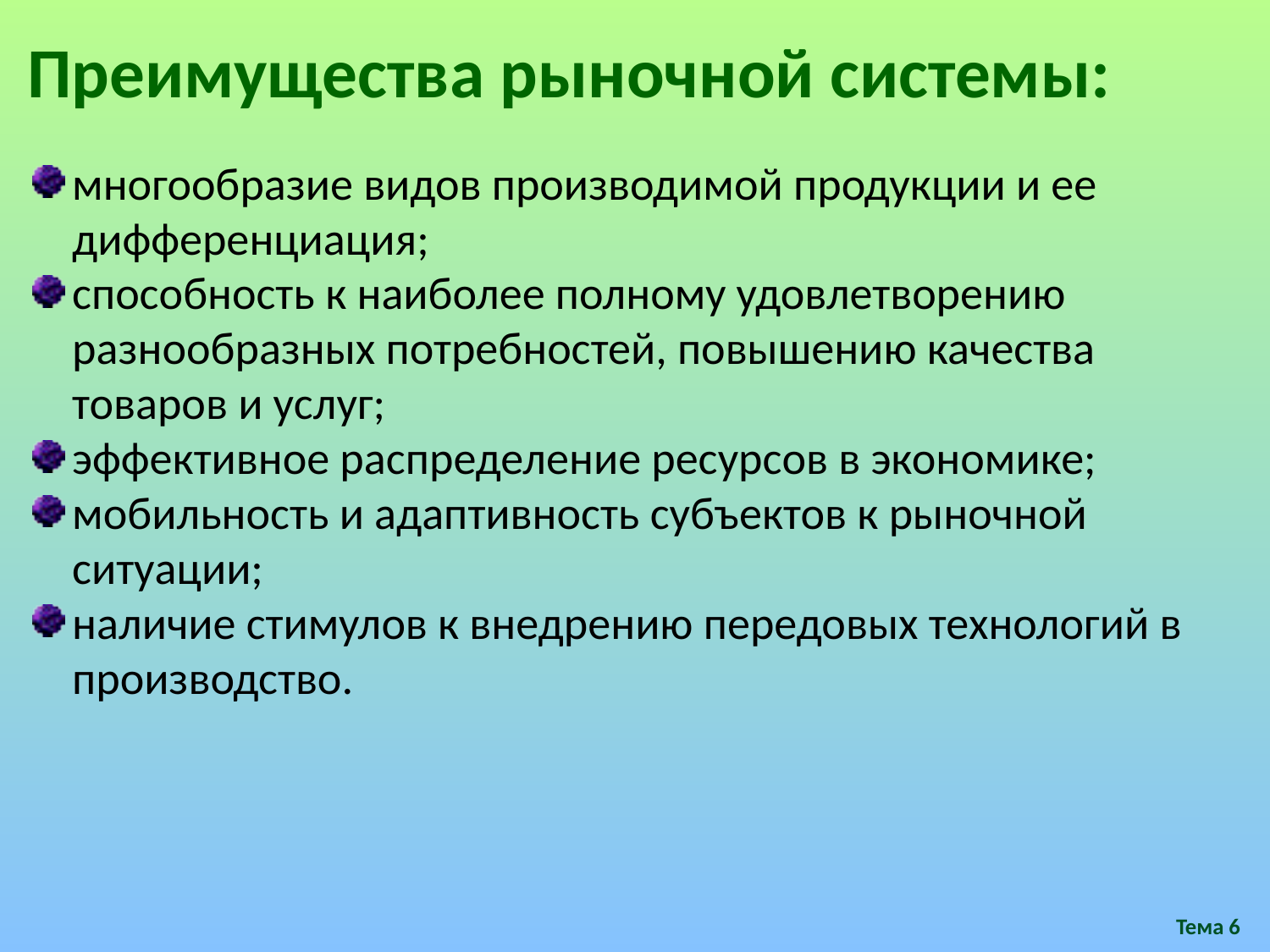

Преимущества рыночной системы:

многообразие видов производимой продукции и ее дифференциация;
способность к наиболее полному удовлетворению разнообразных потребностей, повышению качества товаров и услуг;
эффективное распределение ресурсов в экономике;
мобильность и адаптивность субъектов к рыночной ситуации;
наличие стимулов к внедрению передовых технологий в производство.
Тема 6